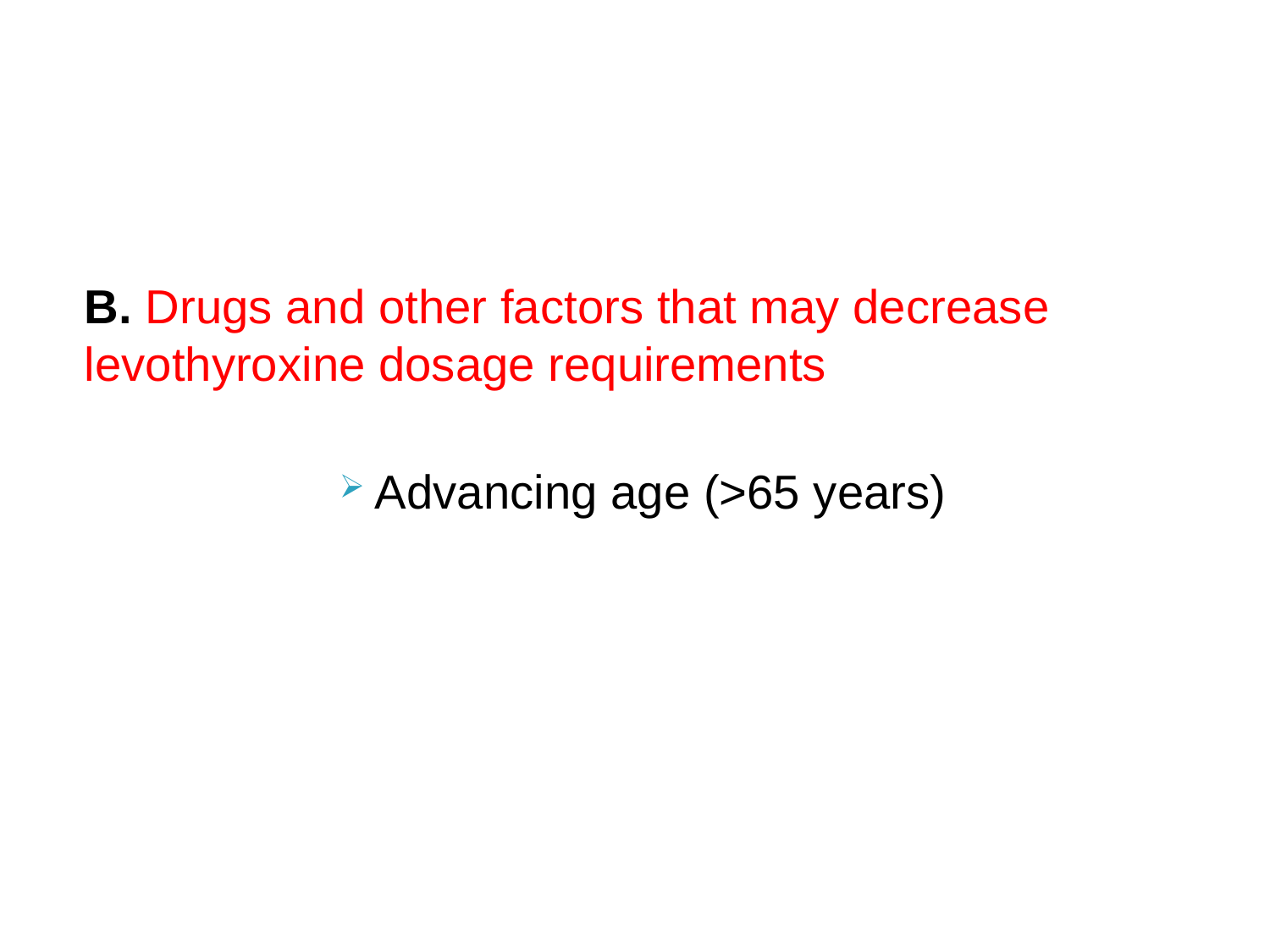

#

B. Drugs and other factors that may decrease levothyroxine dosage requirements

Advancing age (>65 years)